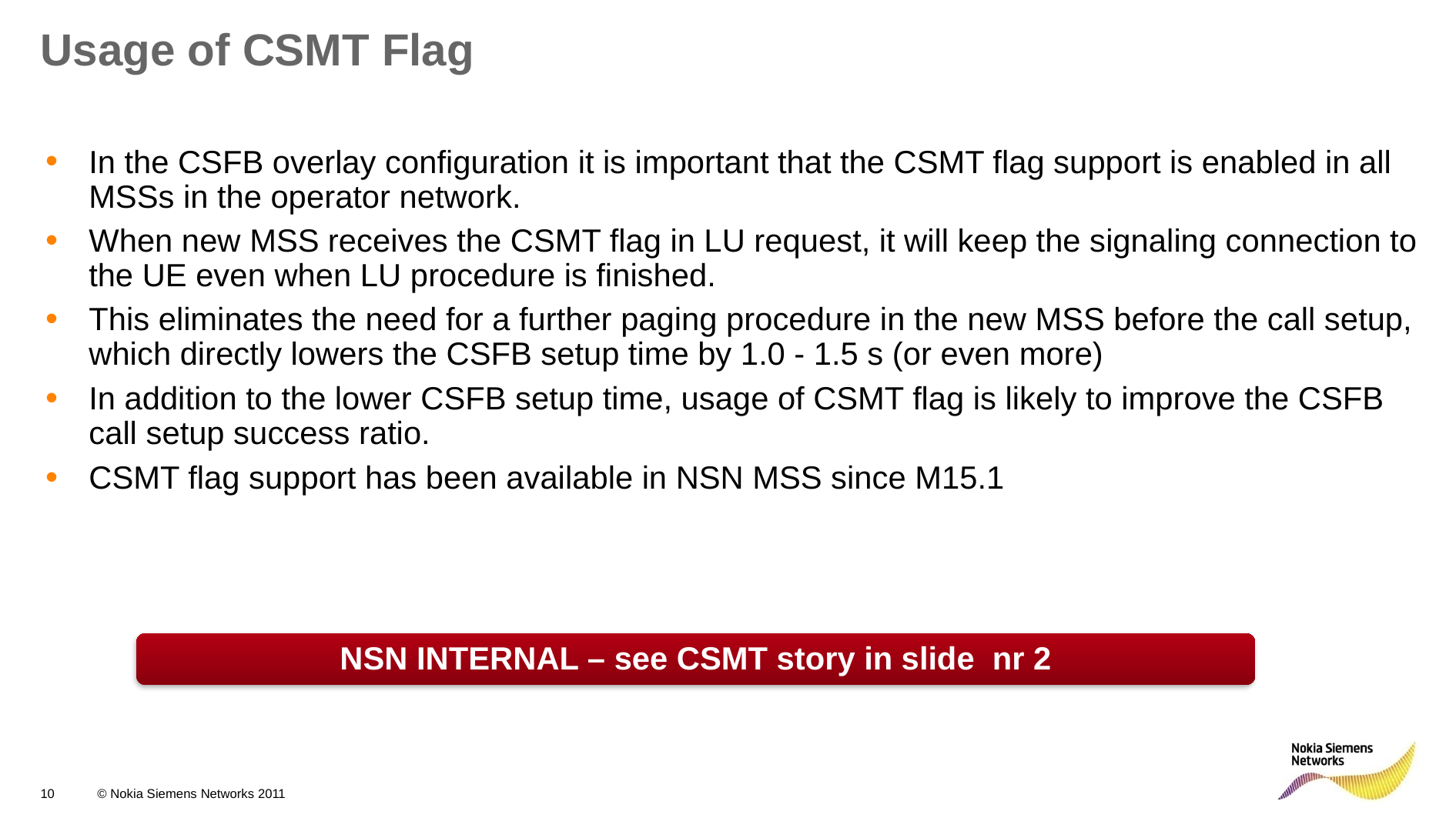

# Usage of CSMT Flag
In the CSFB overlay configuration it is important that the CSMT flag support is enabled in all MSSs in the operator network.
When new MSS receives the CSMT flag in LU request, it will keep the signaling connection to the UE even when LU procedure is finished.
This eliminates the need for a further paging procedure in the new MSS before the call setup, which directly lowers the CSFB setup time by 1.0 - 1.5 s (or even more)
In addition to the lower CSFB setup time, usage of CSMT flag is likely to improve the CSFB call setup success ratio.
CSMT flag support has been available in NSN MSS since M15.1
NSN INTERNAL – see CSMT story in slide  nr 2